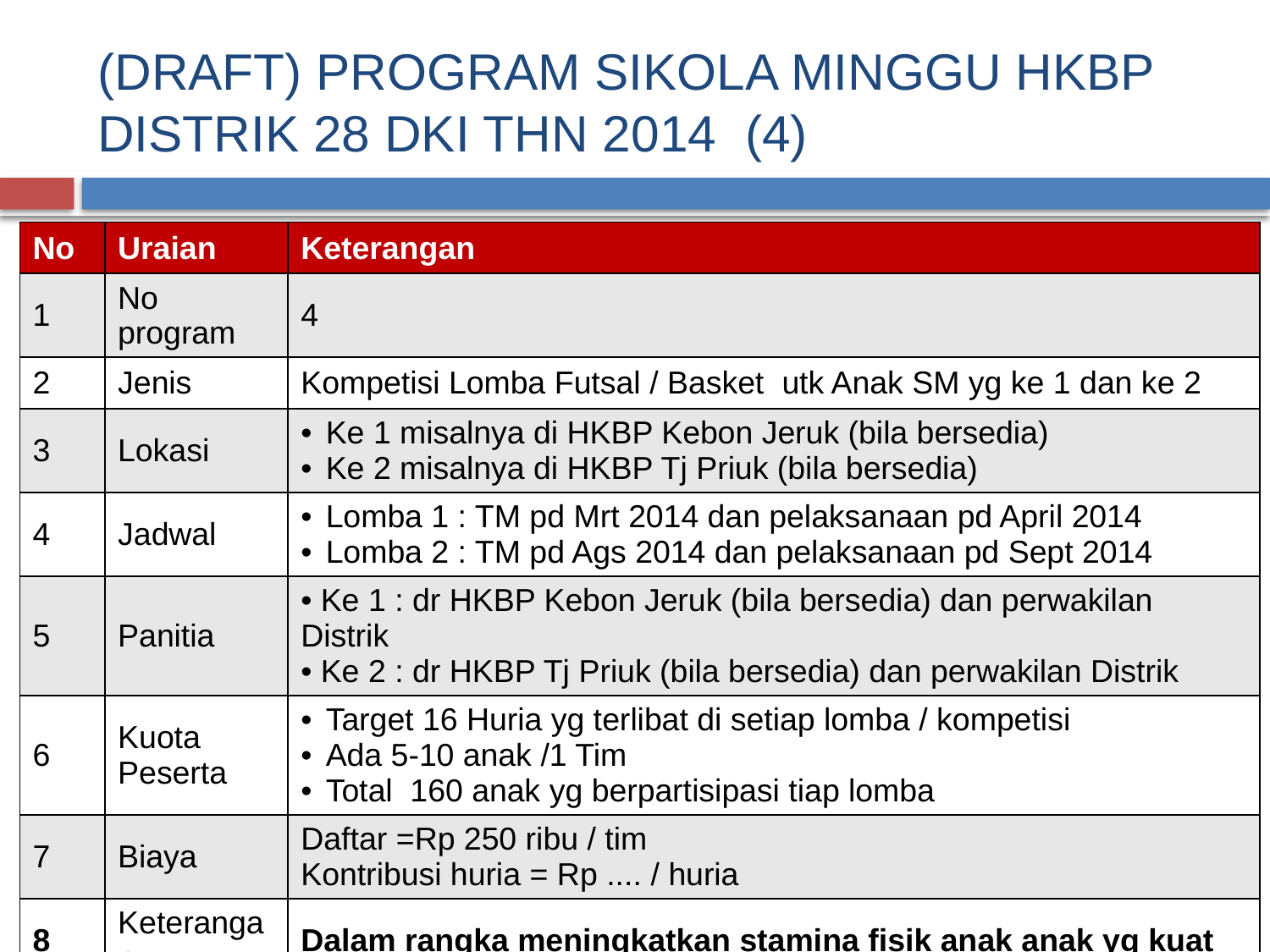

# (DRAFT) PROGRAM SIKOLA MINGGU HKBP DISTRIK 28 DKI THN 2014  (4)
| No | Uraian | Keterangan |
| --- | --- | --- |
| 1 | No program | 4 |
| 2 | Jenis | Kompetisi Lomba Futsal / Basket utk Anak SM yg ke 1 dan ke 2 |
| 3 | Lokasi | Ke 1 misalnya di HKBP Kebon Jeruk (bila bersedia) Ke 2 misalnya di HKBP Tj Priuk (bila bersedia) |
| 4 | Jadwal | Lomba 1 : TM pd Mrt 2014 dan pelaksanaan pd April 2014 Lomba 2 : TM pd Ags 2014 dan pelaksanaan pd Sept 2014 |
| 5 | Panitia | Ke 1 : dr HKBP Kebon Jeruk (bila bersedia) dan perwakilan Distrik Ke 2 : dr HKBP Tj Priuk (bila bersedia) dan perwakilan Distrik |
| 6 | Kuota Peserta | Target 16 Huria yg terlibat di setiap lomba / kompetisi Ada 5-10 anak /1 Tim Total 160 anak yg berpartisipasi tiap lomba |
| 7 | Biaya | Daftar =Rp 250 ribu / tim Kontribusi huria = Rp .... / huria |
| 8 | Keterangan | Dalam rangka meningkatkan stamina fisik anak anak yg kuat |